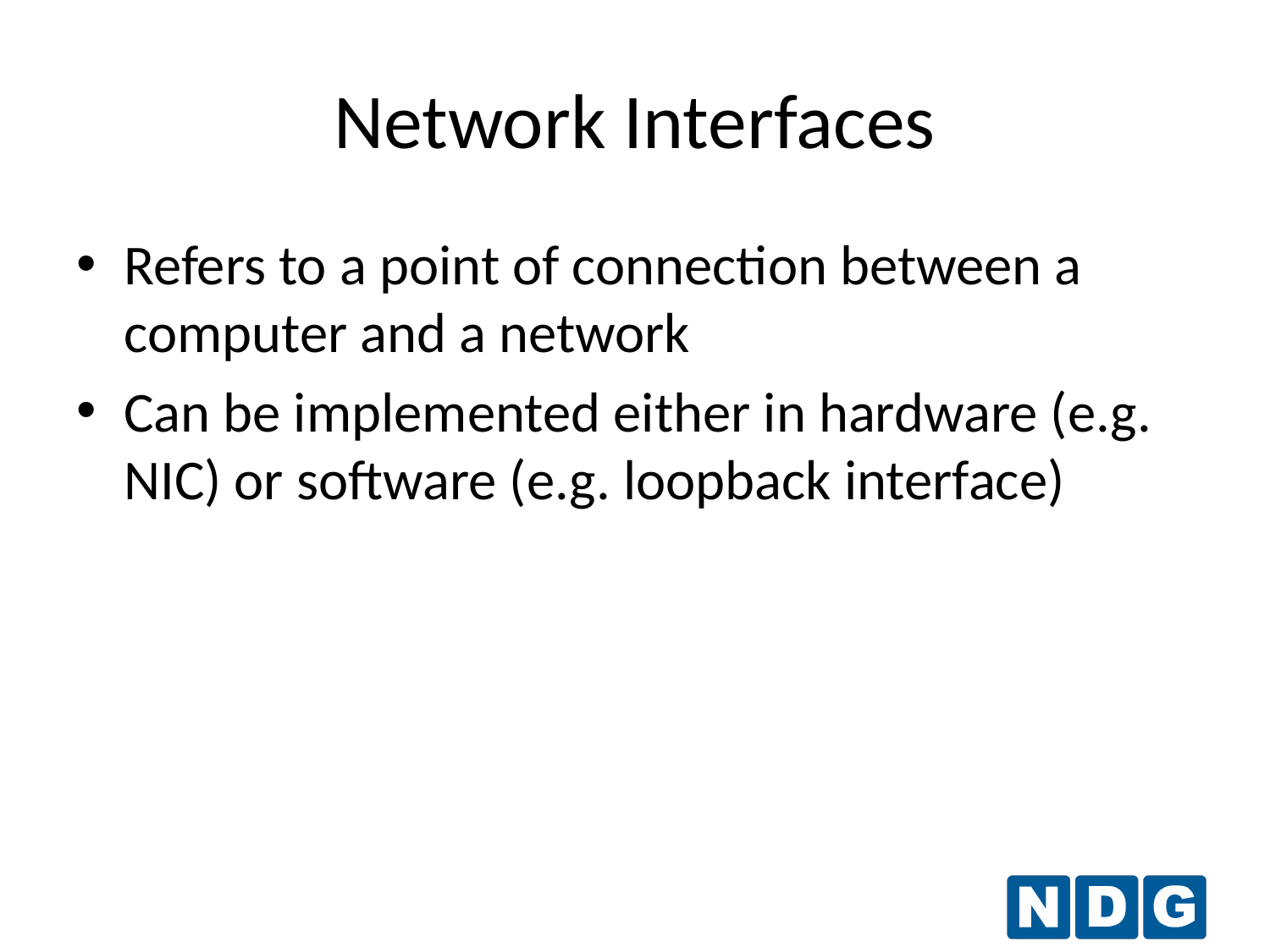

Network Interfaces
Refers to a point of connection between a computer and a network
Can be implemented either in hardware (e.g. NIC) or software (e.g. loopback interface)